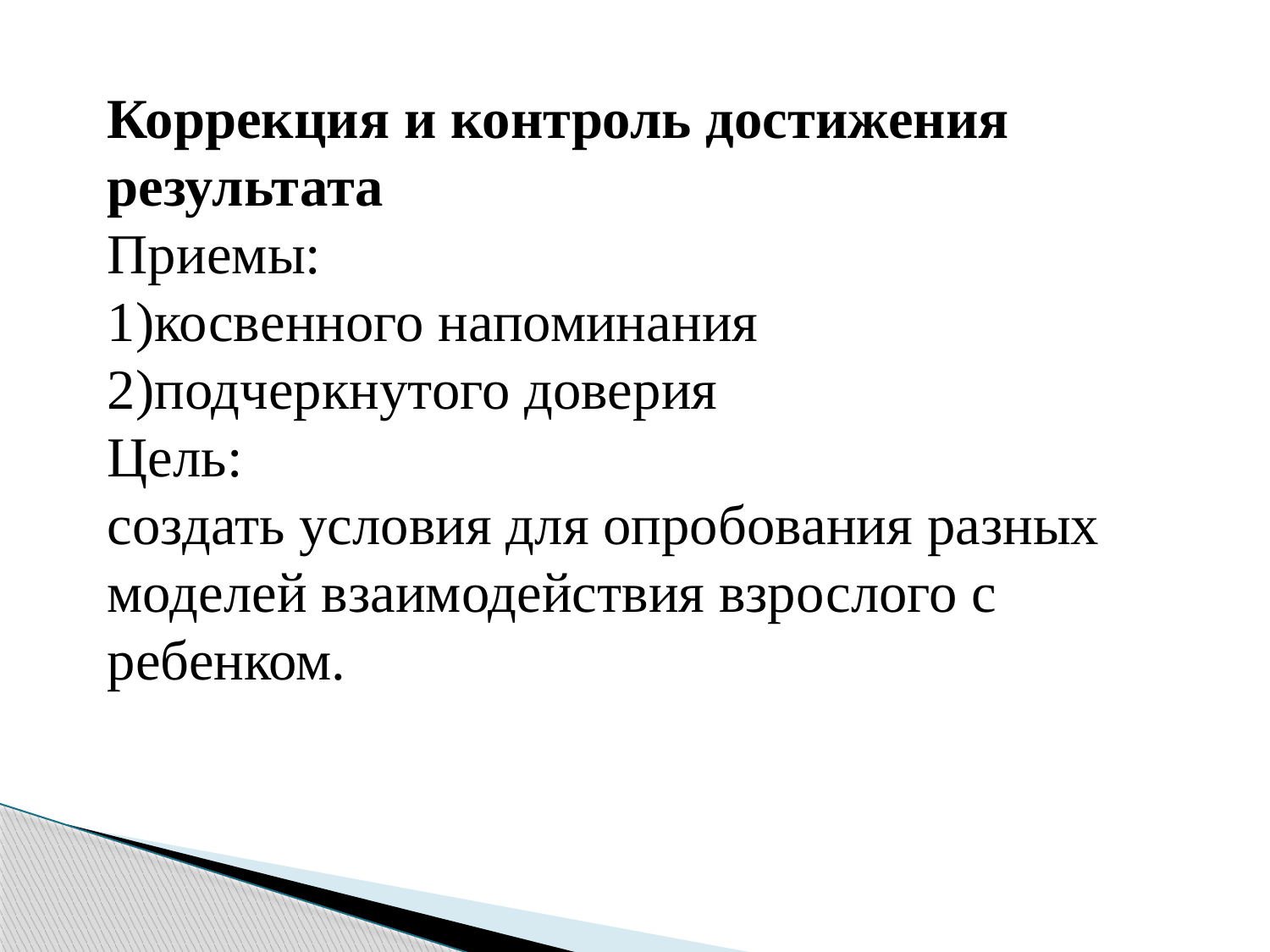

Коррекция и контроль достижения результата
Приемы:
1)косвенного напоминания
2)подчеркнутого доверия
Цель:
создать условия для опробования разных моделей взаимодействия взрослого с ребенком.